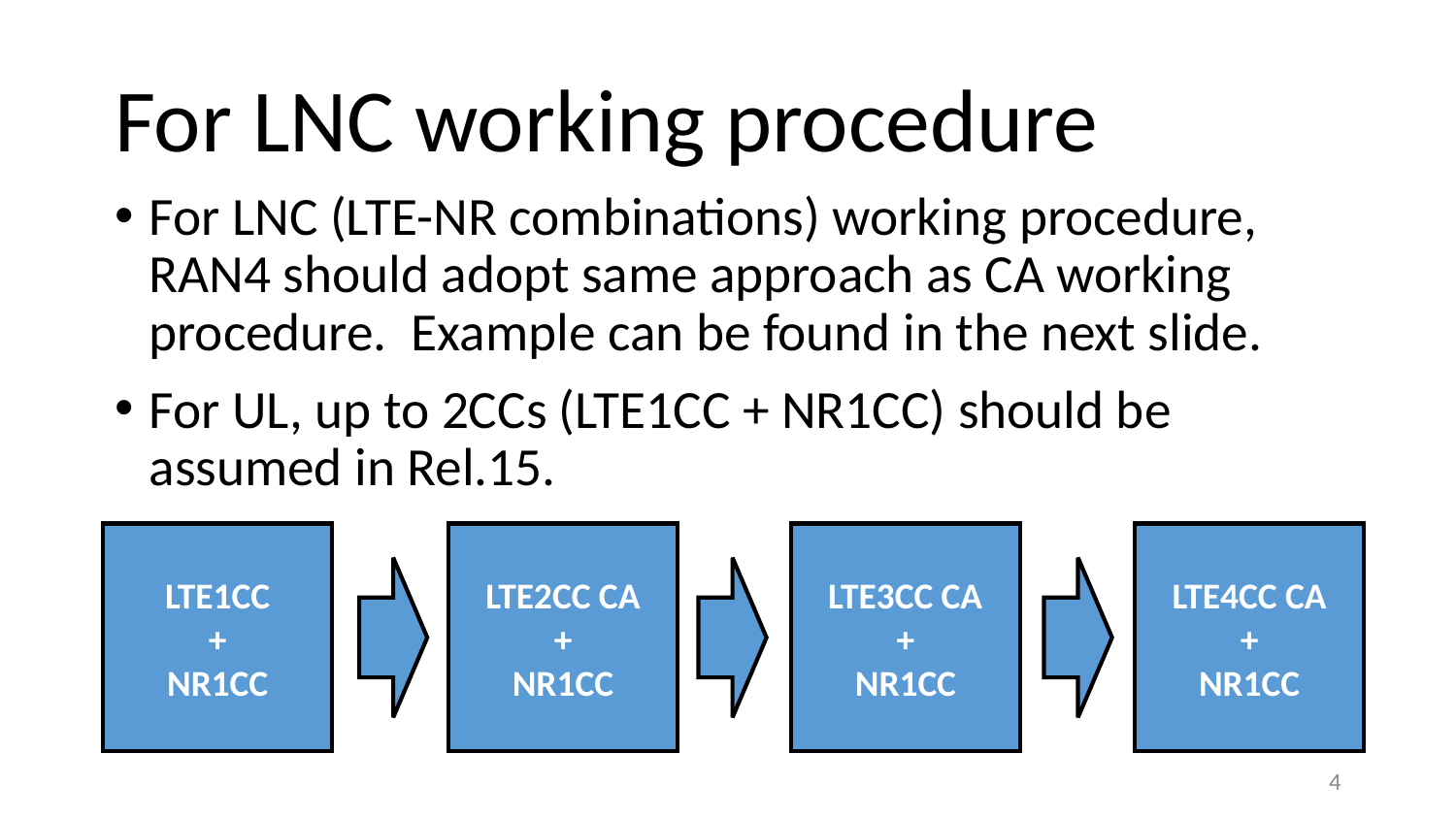

# For LNC working procedure
For LNC (LTE-NR combinations) working procedure, RAN4 should adopt same approach as CA working procedure.  Example can be found in the next slide.
For UL, up to 2CCs (LTE1CC + NR1CC) should be assumed in Rel.15.
LTE4CC CA
+
NR1CC
LTE1CC
+
NR1CC
LTE2CC CA
+
NR1CC
LTE3CC CA
+
NR1CC

4